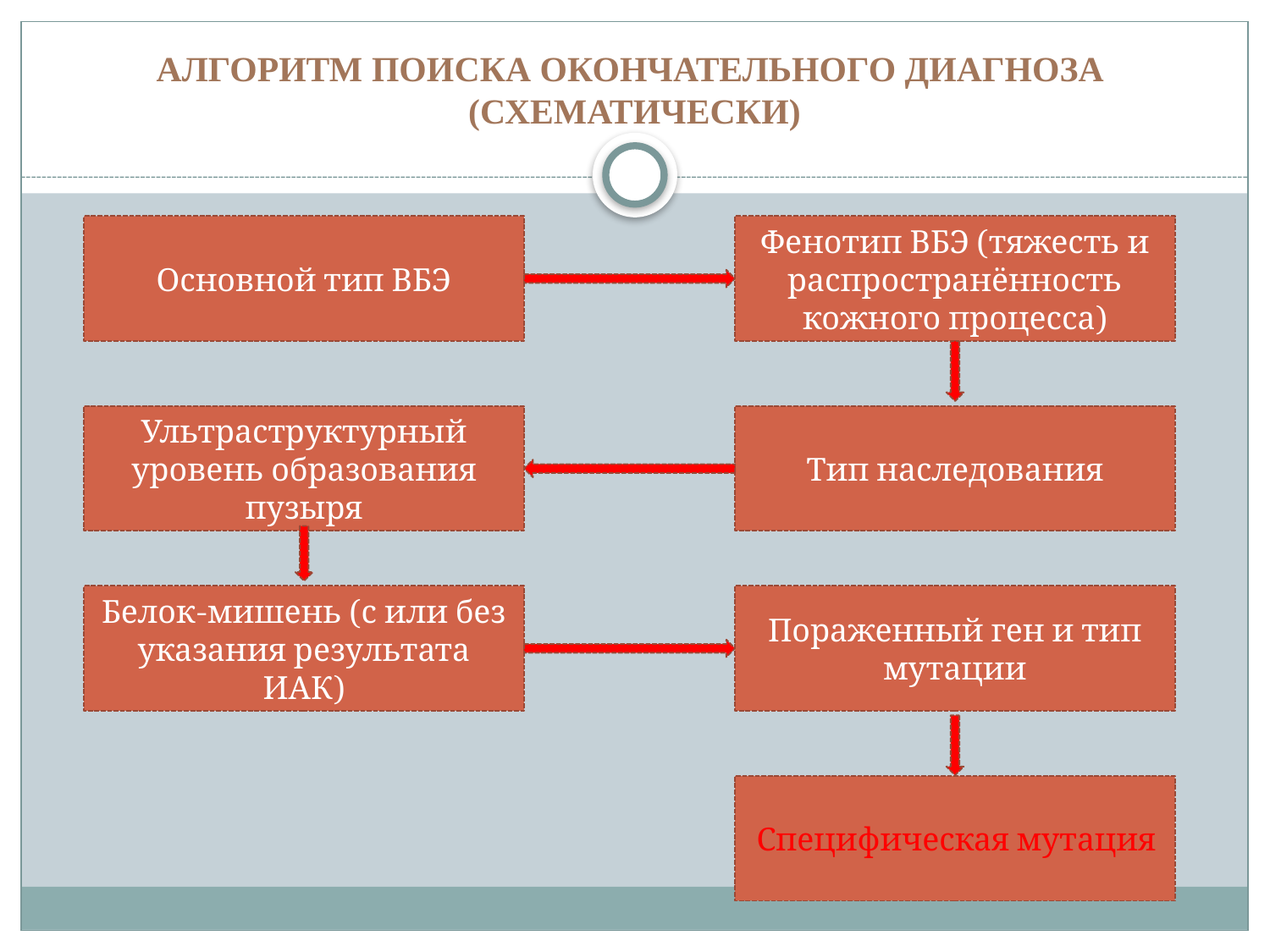

# Алгоритм поиска окончательного диагноза (схематически)
Основной тип ВБЭ
Фенотип ВБЭ (тяжесть и распространённость кожного процесса)

Ультраструктурный уровень образования пузыря
Тип наследования

Белок-мишень (с или без указания результата ИАК)
Пораженный ген и тип мутации

Специфическая мутация